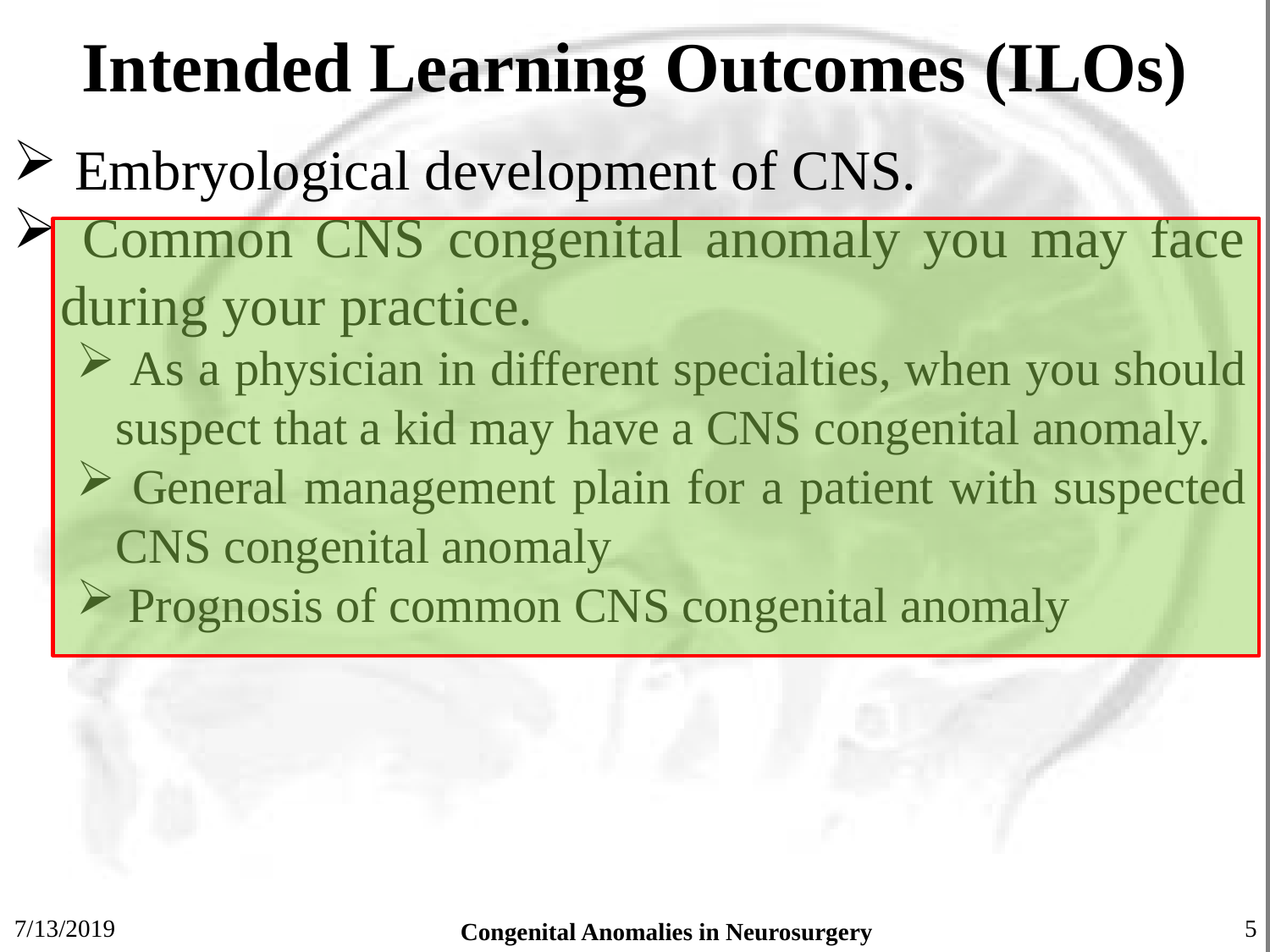

# Intended Learning Outcomes (ILOs)
 Embryological development of CNS.
 Common CNS congenital anomaly you may face during your practice.
 As a physician in different specialties, when you should suspect that a kid may have a CNS congenital anomaly.
 General management plain for a patient with suspected CNS congenital anomaly
 Prognosis of common CNS congenital anomaly

7/13/2019
Congenital Anomalies in Neurosurgery
5